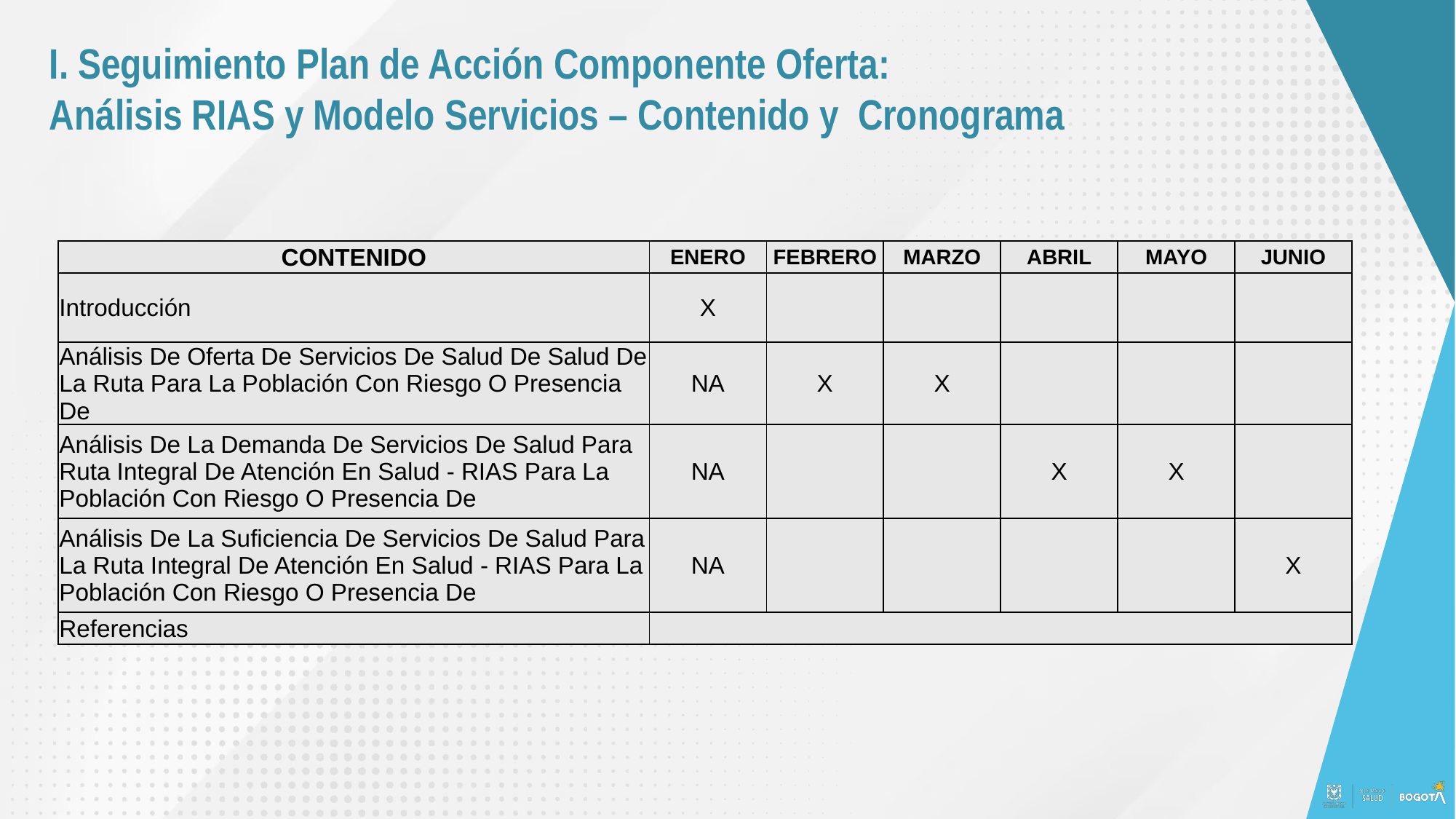

I. Seguimiento Plan de Acción Componente Oferta:
Análisis RIAS y Modelo Servicios – Contenido y  Cronograma
| CONTENIDO | ENERO | FEBRERO | MARZO | ABRIL | MAYO | JUNIO |
| --- | --- | --- | --- | --- | --- | --- |
| Introducción | X |  |  |  |  |  |
| Análisis De Oferta De Servicios De Salud De Salud De La Ruta Para La Población Con Riesgo O Presencia De | NA | X | X |  |  |  |
| Análisis De La Demanda De Servicios De Salud Para Ruta Integral De Atención En Salud - RIAS Para La Población Con Riesgo O Presencia De | NA |  |  | X | X |  |
| Análisis De La Suficiencia De Servicios De Salud Para La Ruta Integral De Atención En Salud - RIAS Para La Población Con Riesgo O Presencia De | NA |  |  |  |  | X |
| Referencias |  |  |  |  |  |  |